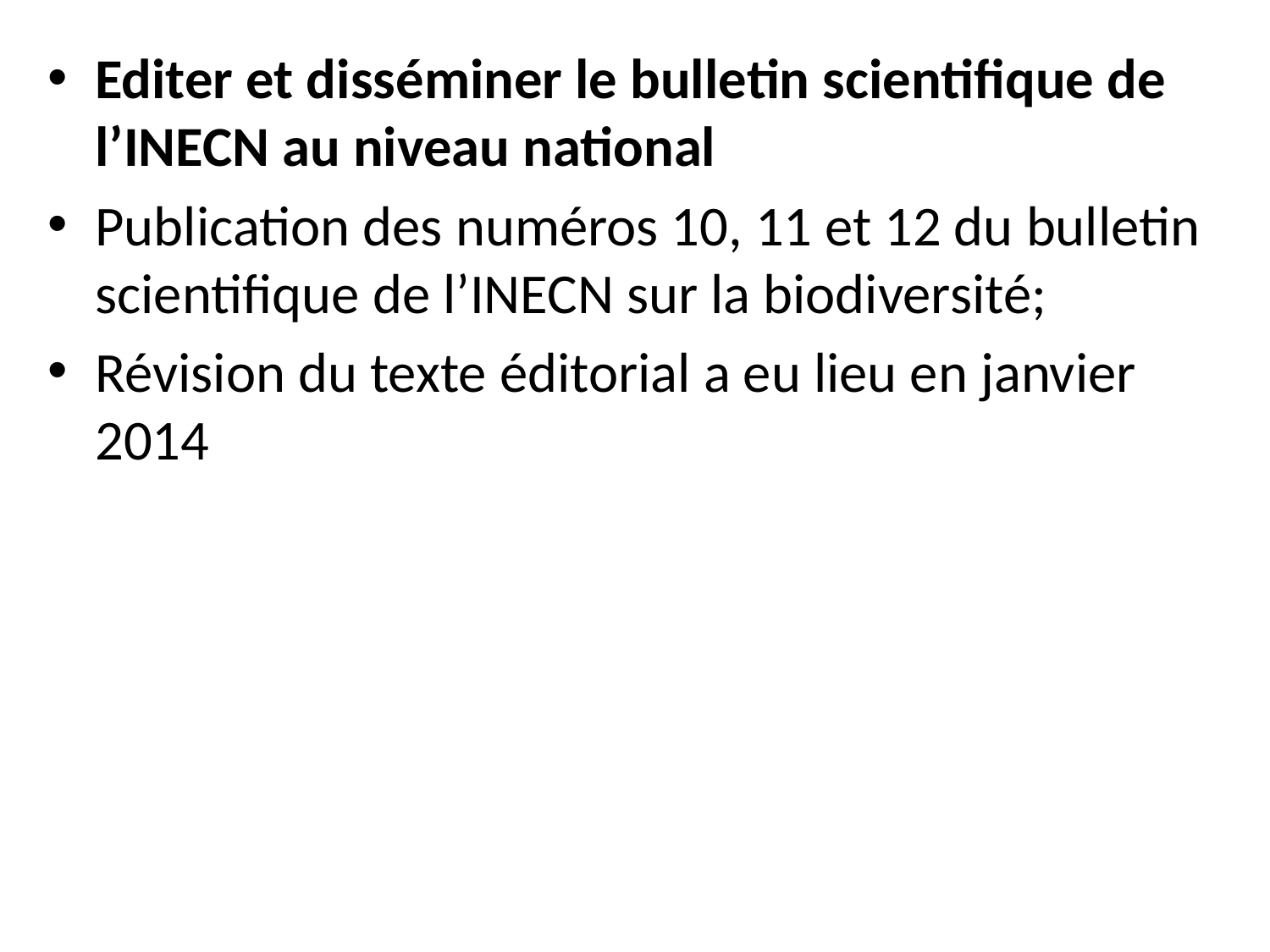

Editer et disséminer le bulletin scientifique de l’INECN au niveau national
Publication des numéros 10, 11 et 12 du bulletin scientifique de l’INECN sur la biodiversité;
Révision du texte éditorial a eu lieu en janvier 2014